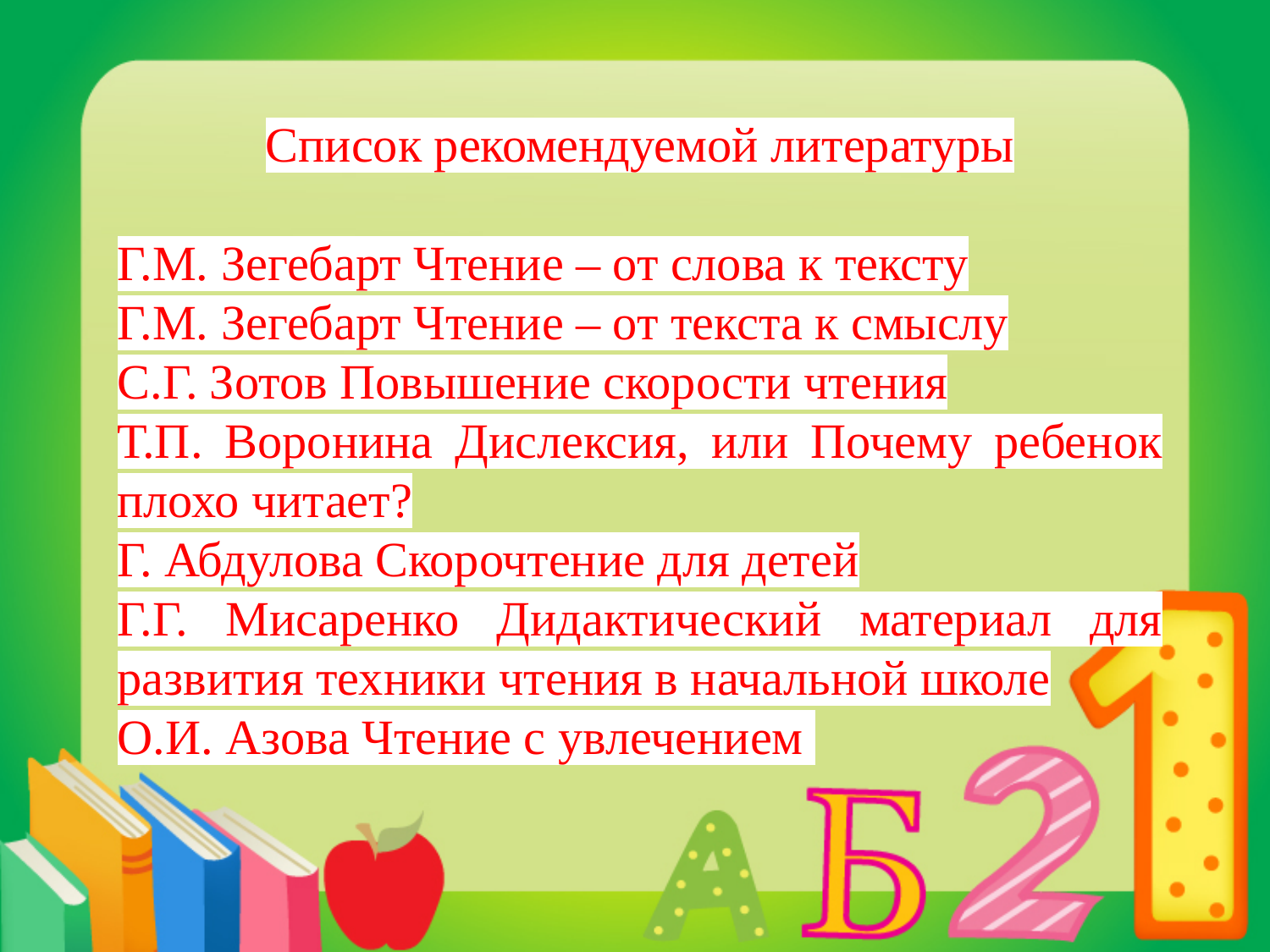

Список рекомендуемой литературы

Г.М. Зегебарт Чтение – от слова к тексту
Г.М. Зегебарт Чтение – от текста к смыслу
С.Г. Зотов Повышение скорости чтения
Т.П. Воронина Дислексия, или Почему ребенок плохо читает?
Г. Абдулова Скорочтение для детей
Г.Г. Мисаренко Дидактический материал для развития техники чтения в начальной школе
О.И. Азова Чтение с увлечением